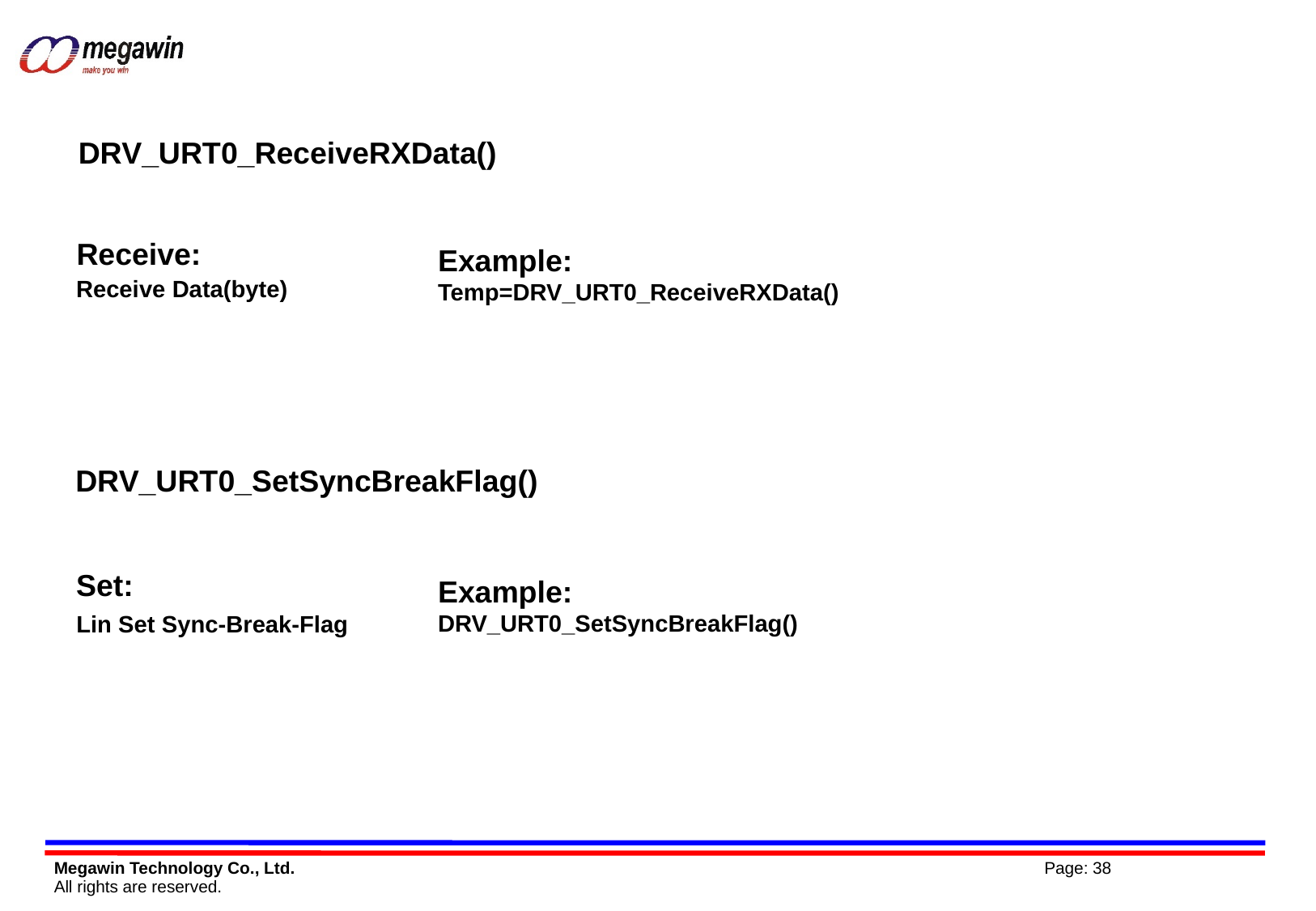

DRV_URT0_ReceiveRXData()
Receive:
Example:
Temp=DRV_URT0_ReceiveRXData()

Receive Data(byte)
DRV_URT0_SetSyncBreakFlag()
Set:
Example:
DRV_URT0_SetSyncBreakFlag()
Lin Set Sync-Break-Flag